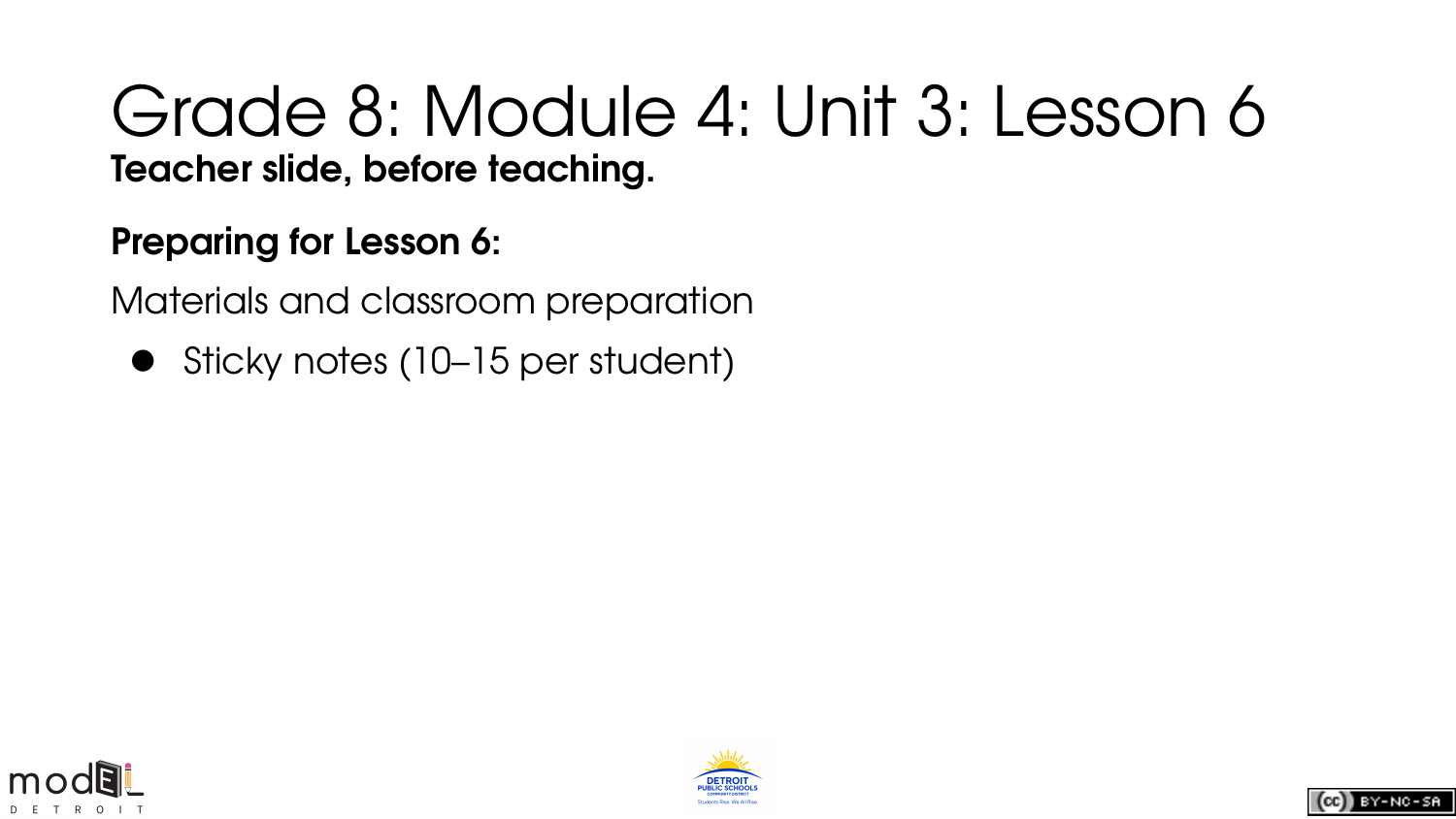

# Grade 8: Module 4: Unit 3: Lesson 6
Teacher slide, before teaching.

Preparing for Lesson 6:
Materials and classroom preparation
Sticky notes (10–15 per student)